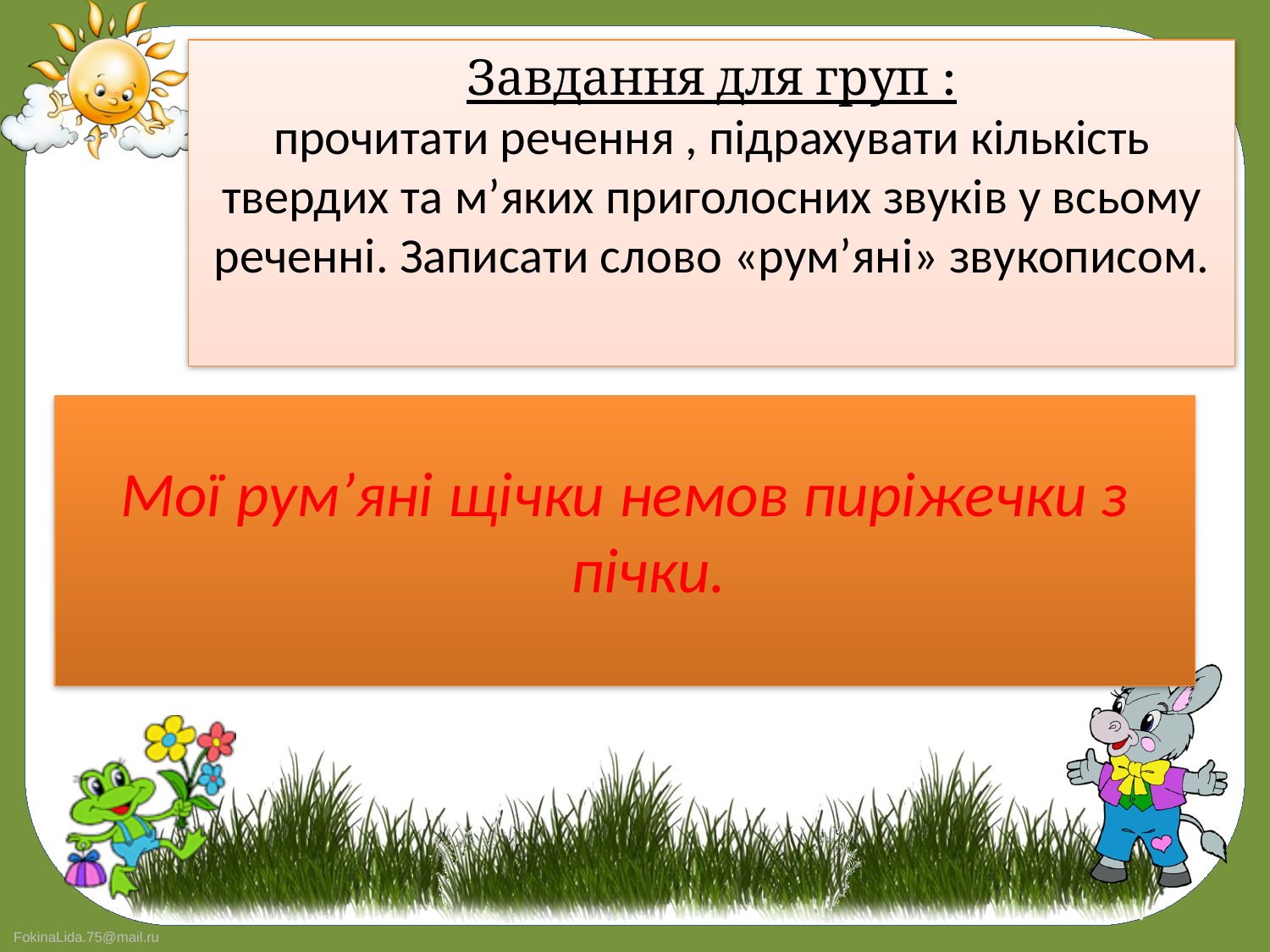

# Завдання для груп : прочитати речення , підрахувати кількість твердих та м’яких приголосних звуків у всьому реченні. Записати слово «рум’яні» звукописом.

Мої рум’яні щічки немов пиріжечки з пічки.